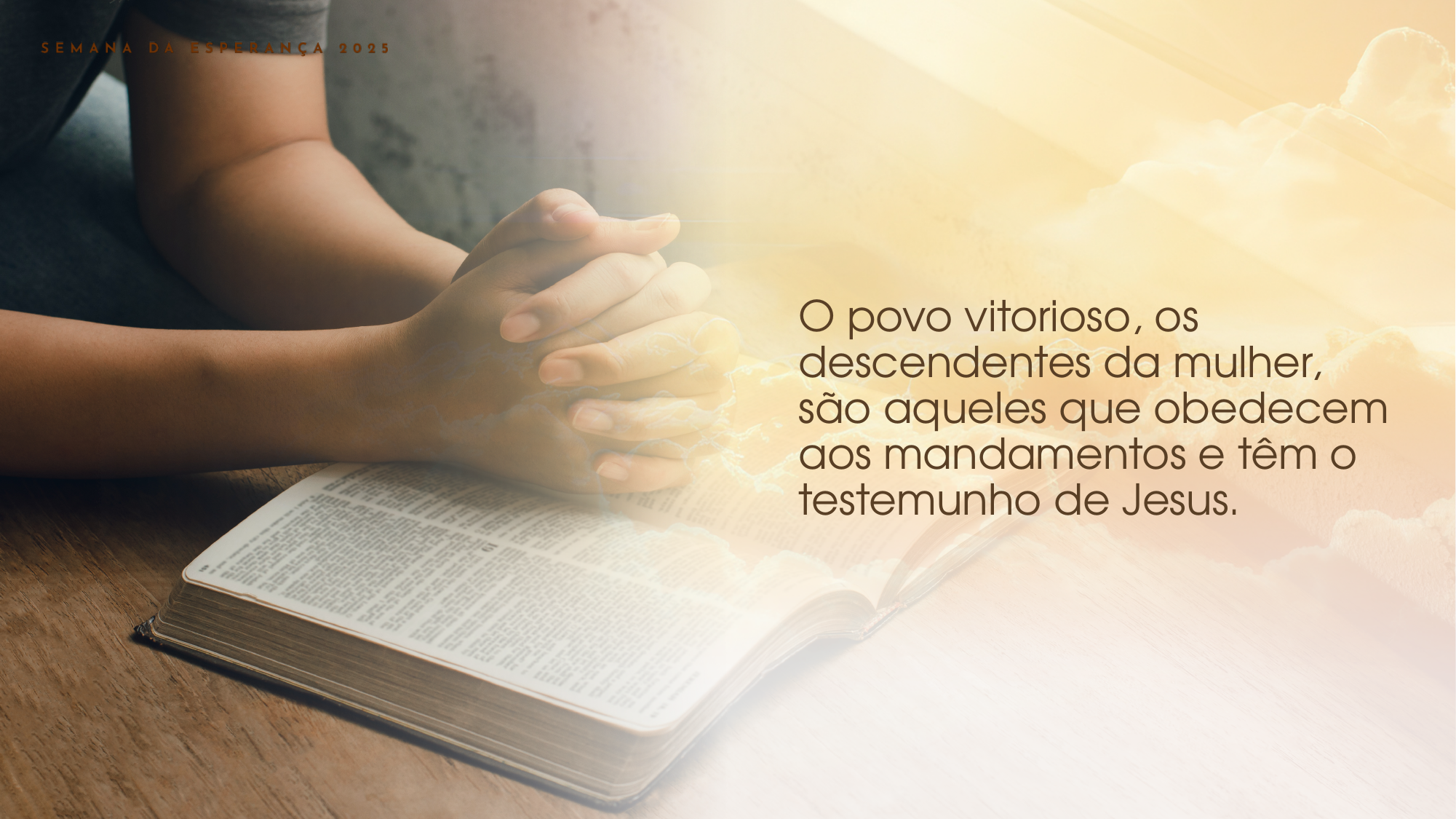

O povo vitorioso, os descendentes da mulher, são aqueles que obedecem aos mandamentos e têm o testemunho de Jesus.